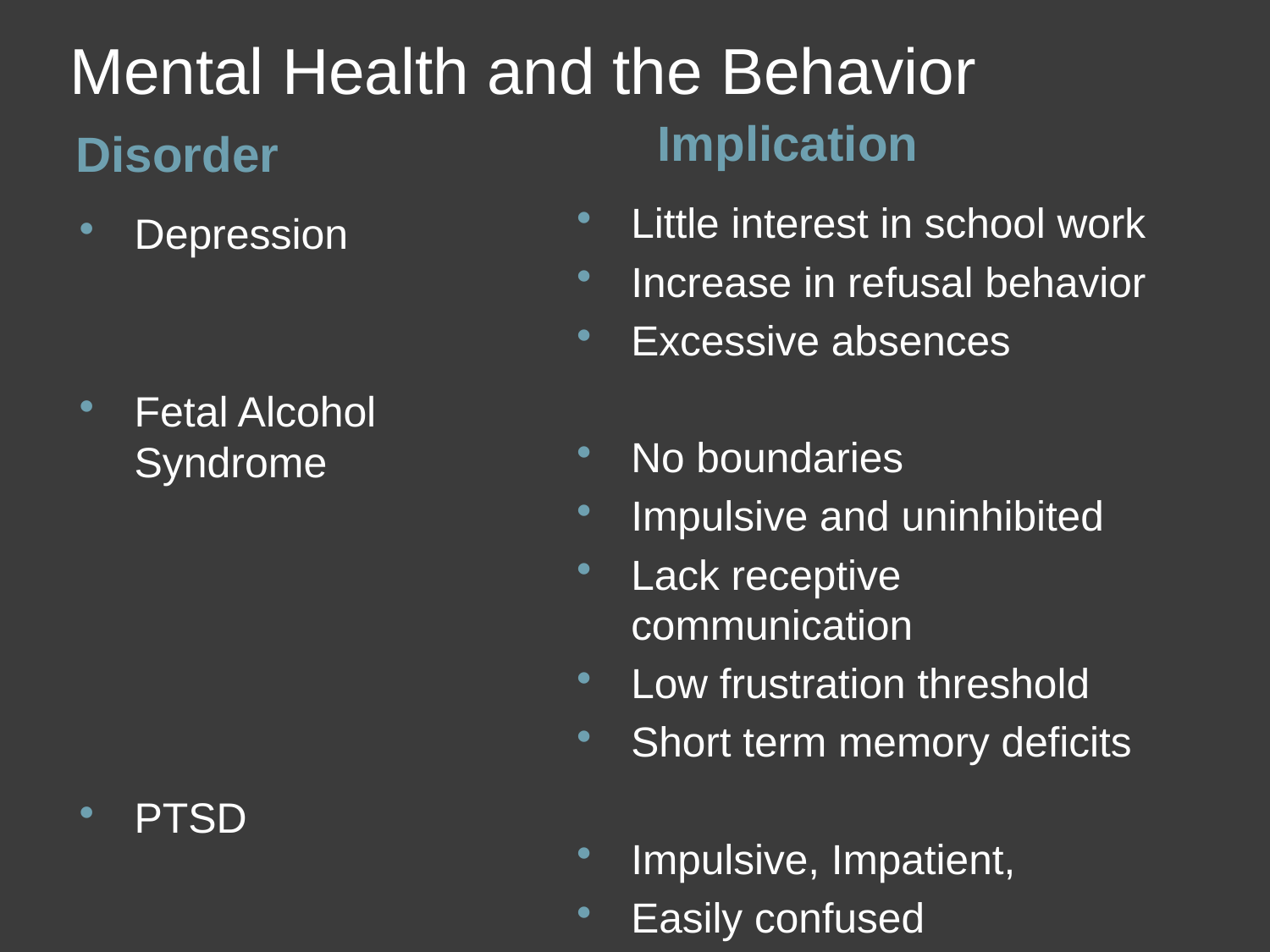

# Mental Health and the Behavior
Implication
Disorder
Little interest in school work
Increase in refusal behavior
Excessive absences

No boundaries
Impulsive and uninhibited
Lack receptive communication
Low frustration threshold
Short term memory deficits

Impulsive, Impatient,
Easily confused

Depression

Fetal Alcohol Syndrome

PTSD